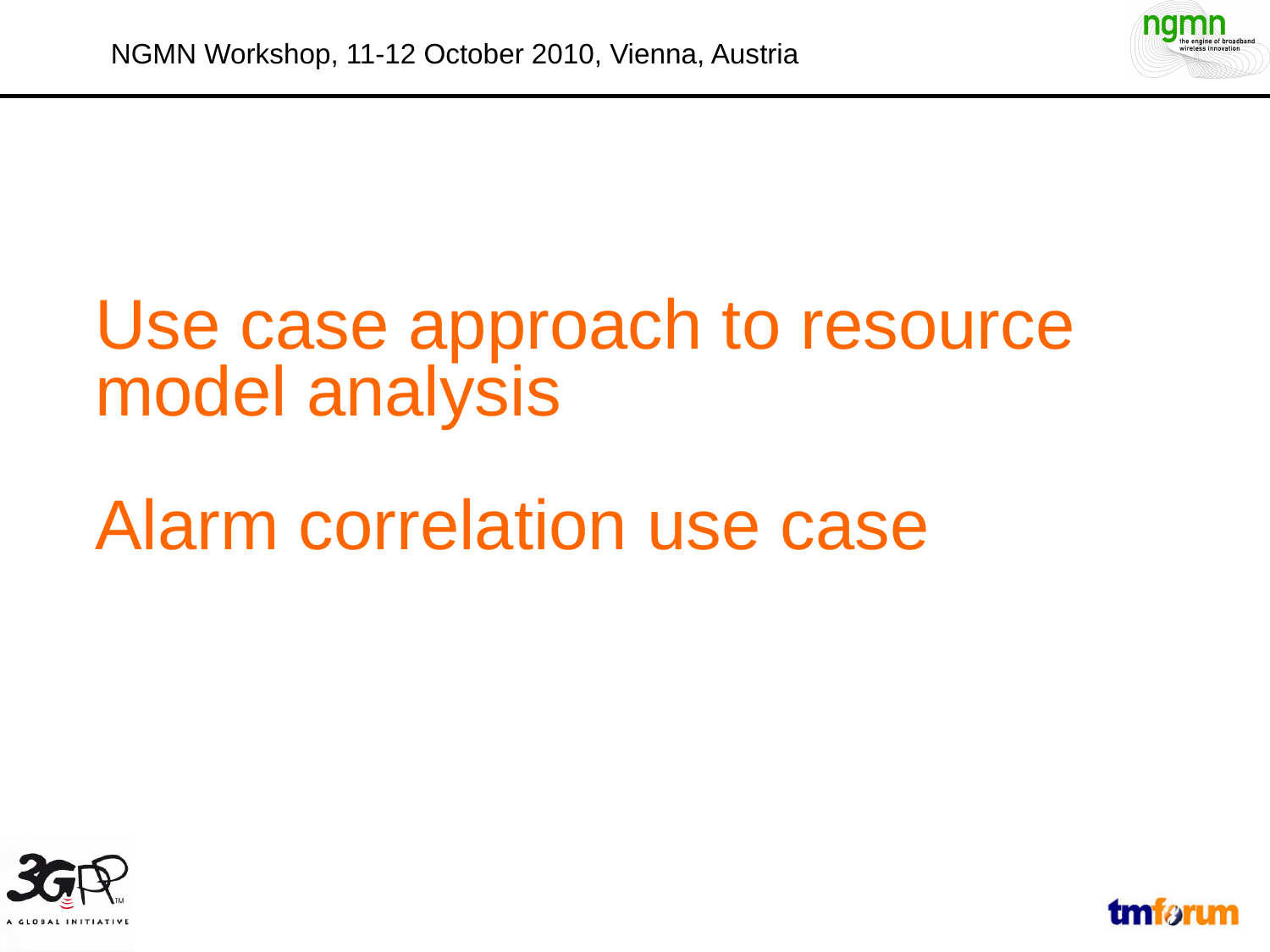

Use case approach to resource model analysis
Alarm correlation use case